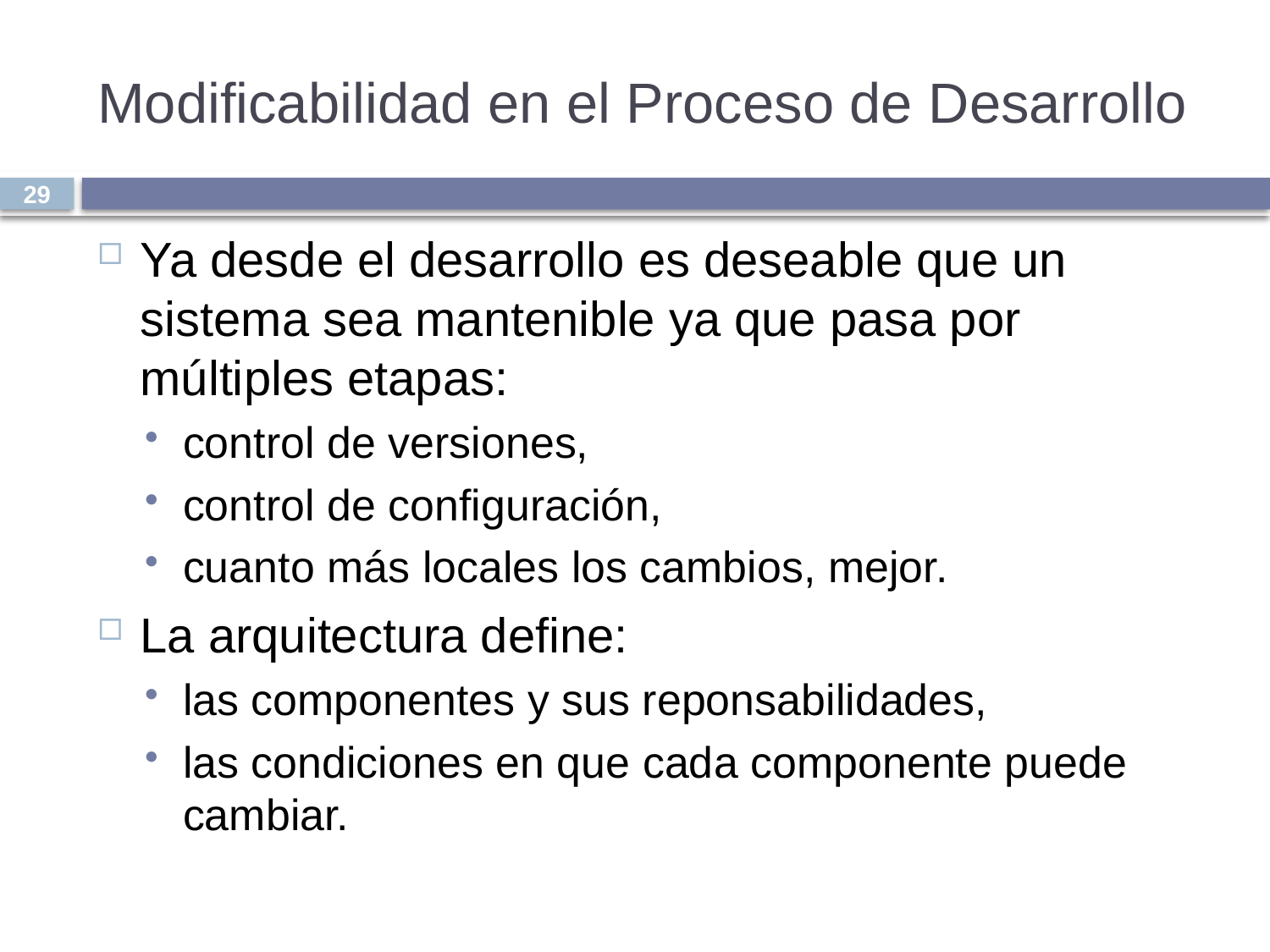

# Modificabilidad en el Proceso de Desarrollo
29
Ya desde el desarrollo es deseable que un sistema sea mantenible ya que pasa por múltiples etapas:
control de versiones,
control de configuración,
cuanto más locales los cambios, mejor.
La arquitectura define:
las componentes y sus reponsabilidades,
las condiciones en que cada componente puede cambiar.